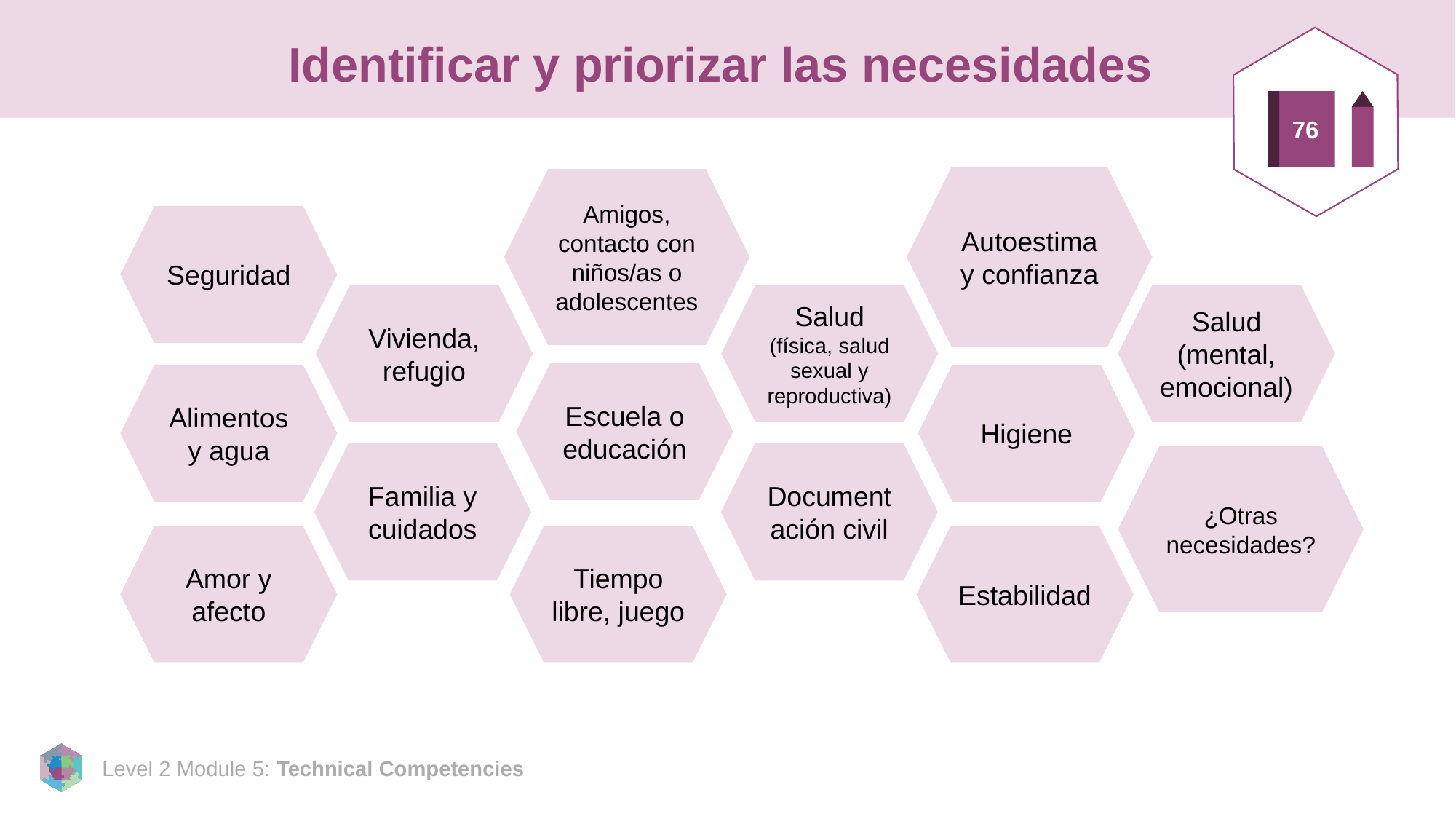

# Identificar y priorizar las necesidades

76

Autoestima y confianza
Amigos, contacto con niños/as o
adolescentes
Seguridad
Vivienda, refugio
Salud (física, salud sexual y reproductiva)
Salud (mental, emocional)
Escuela o educación
Alimentos y agua
Higiene
Familia y cuidados
Documentación civil
¿Otras necesidades?
Amor y afecto
Tiempo libre, juego
Estabilidad